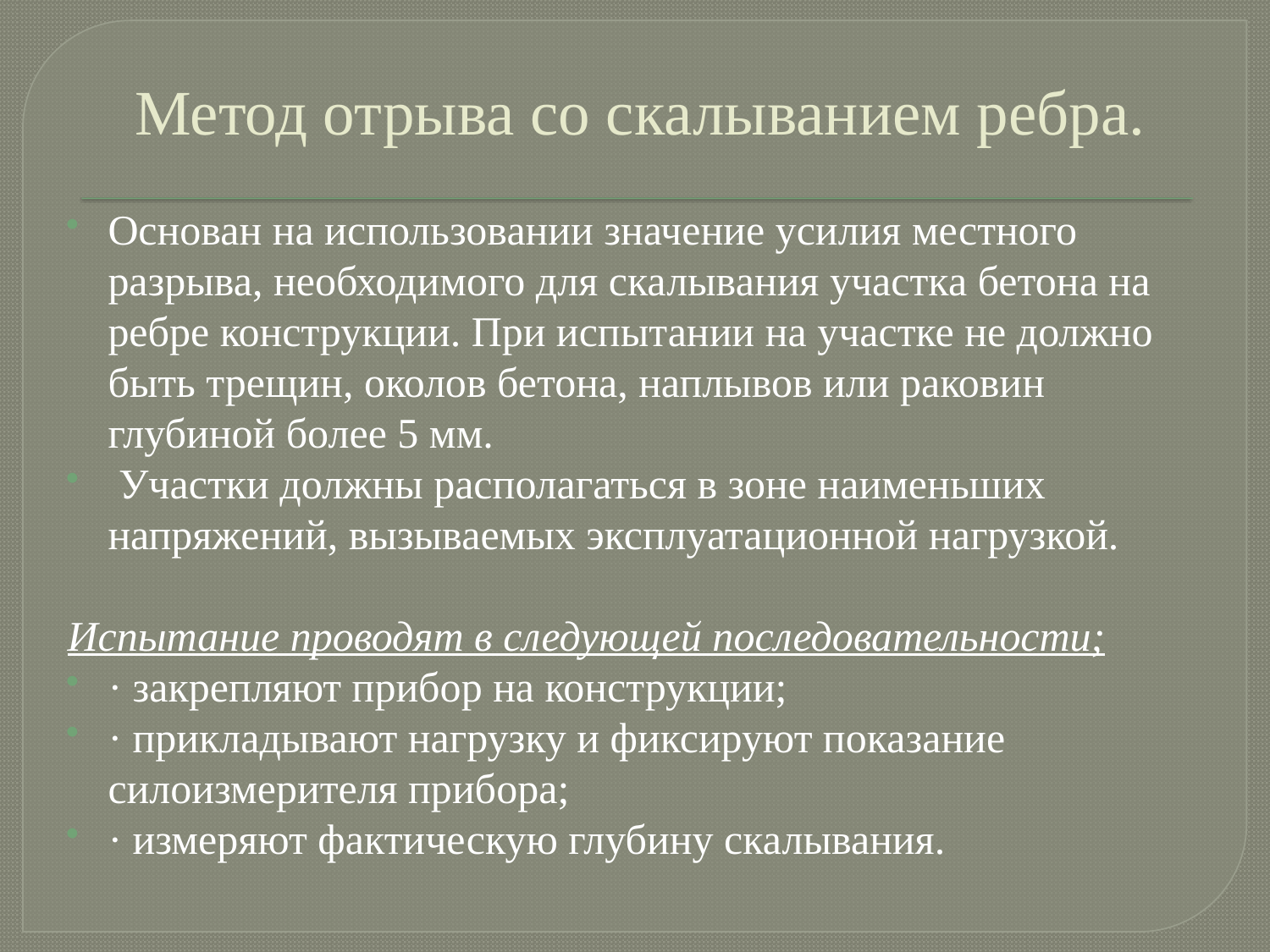

# Метод отрыва со скалыванием ребра.
Основан на использовании значение усилия местного разрыва, необходимого для скалывания участка бетона на ребре конструкции. При испытании на участке не должно быть трещин, околов бетона, наплывов или раковин глубиной более 5 мм.
 Участки должны располагаться в зоне наименьших напряжений, вызываемых эксплуатационной нагрузкой.

Испытание проводят в следующей последовательности;
· закрепляют прибор на конструкции;
· прикладывают нагрузку и фиксируют показание силоизмерителя прибора;
· измеряют фактическую глубину скалывания.